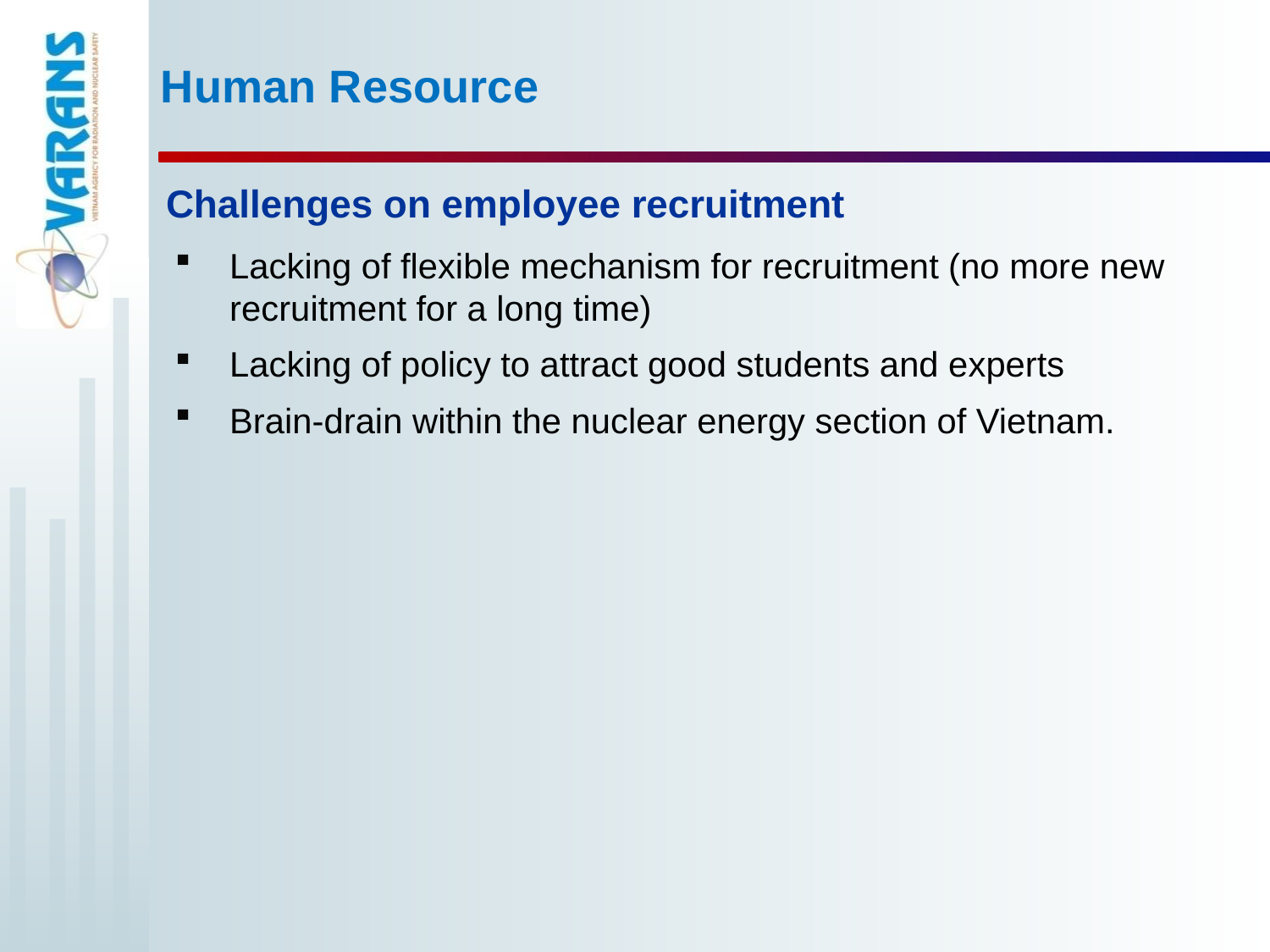

Human Resource

Challenges on employee recruitment
Lacking of flexible mechanism for recruitment (no more new recruitment for a long time)
Lacking of policy to attract good students and experts
Brain-drain within the nuclear energy section of Vietnam.